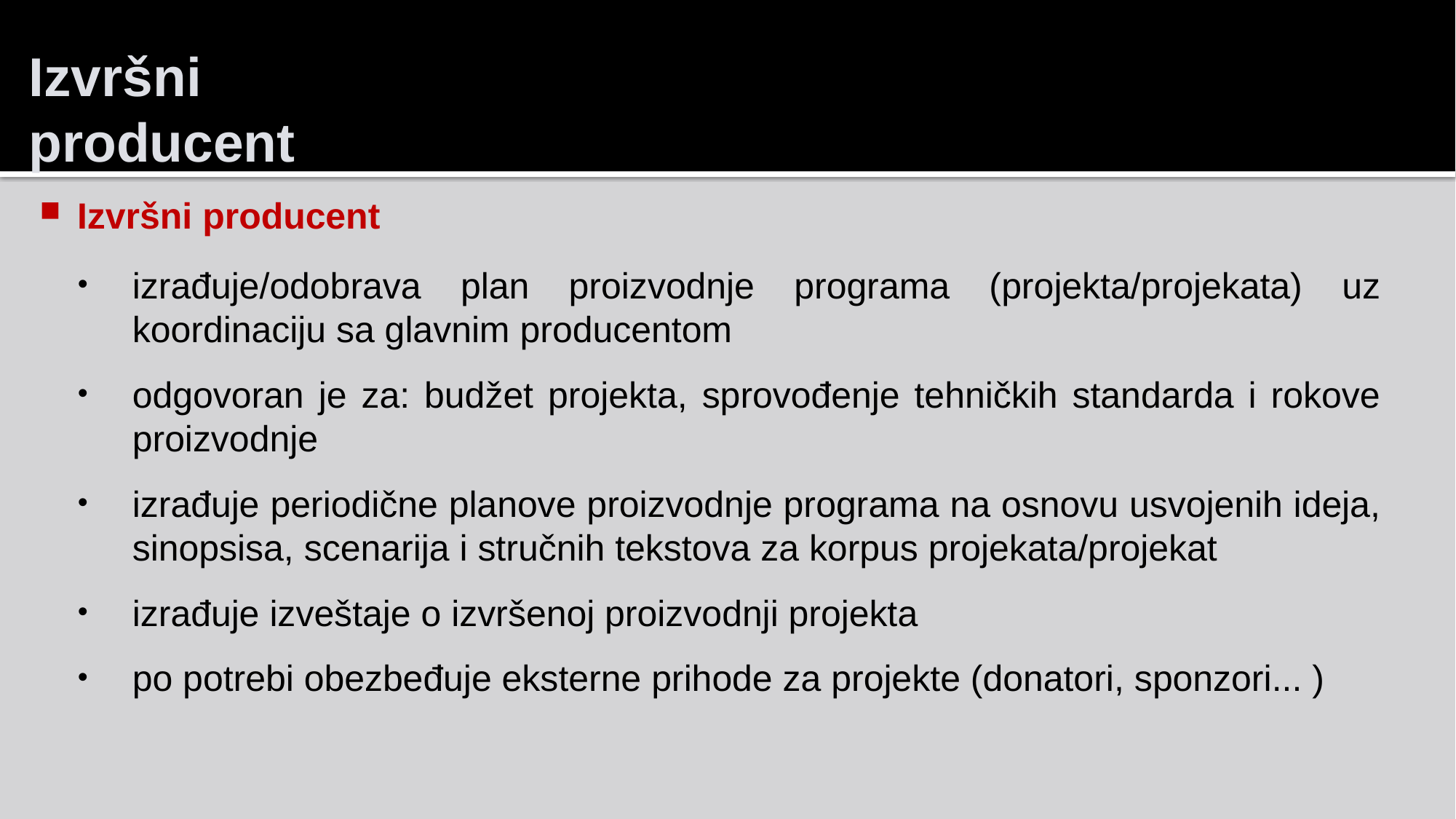

Izvršni producent
Izvršni producent

izrađuje/odobrava plan proizvodnje programa (projekta/projekata) uz koordinaciju sa glavnim producentom

odgovoran je za: budžet projekta, sprovođenje tehničkih standarda i rokove proizvodnje

izrađuje periodične planove proizvodnje programa na osnovu usvojenih ideja, sinopsisa, scenarija i stručnih tekstova za korpus projekata/projekat

izrađuje izveštaje o izvršenoj proizvodnji projekta

po potrebi obezbeđuje eksterne prihode za projekte (donatori, sponzori... )